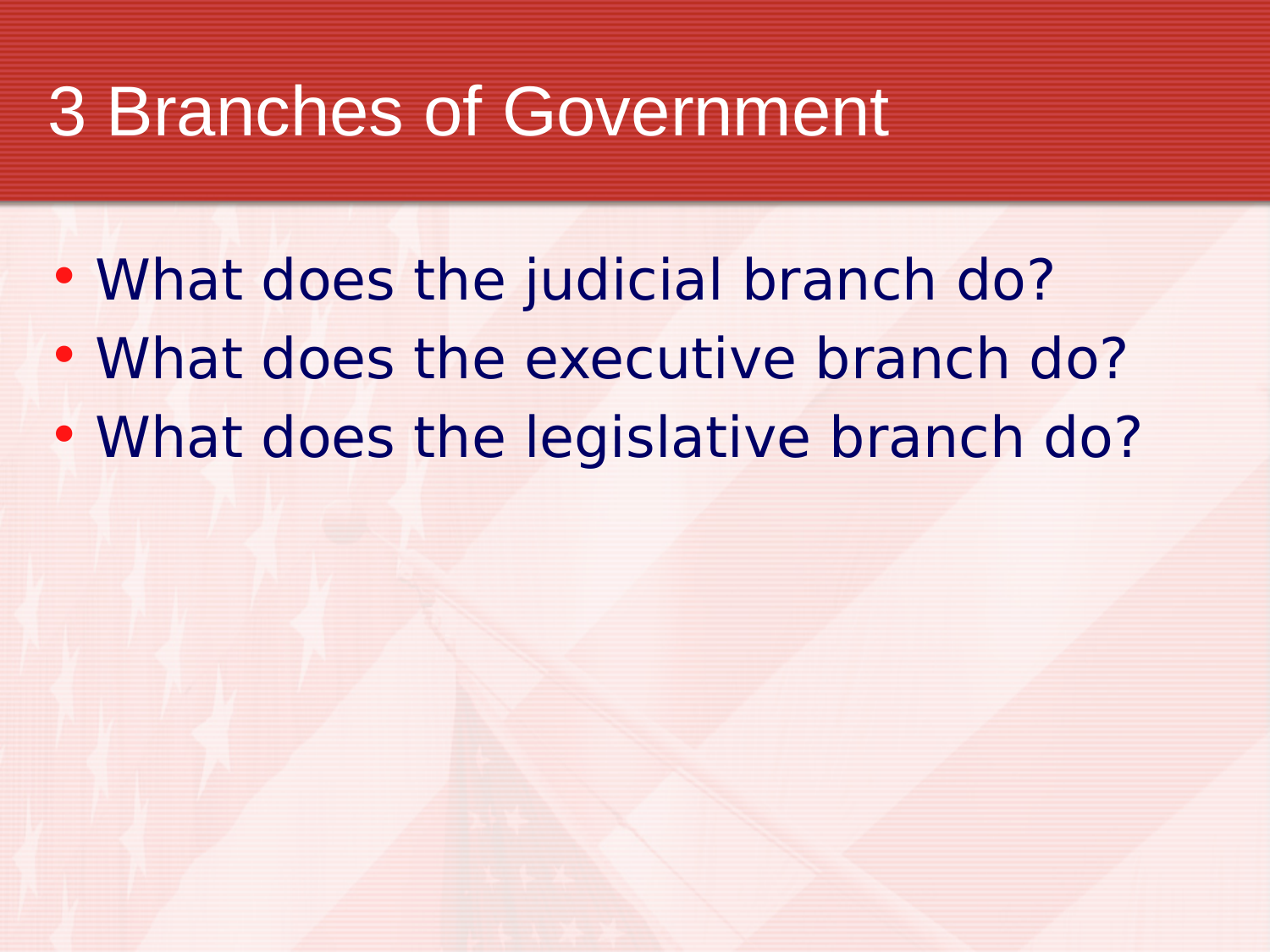

# 3 Branches of Government
What does the judicial branch do?
What does the executive branch do?
What does the legislative branch do?